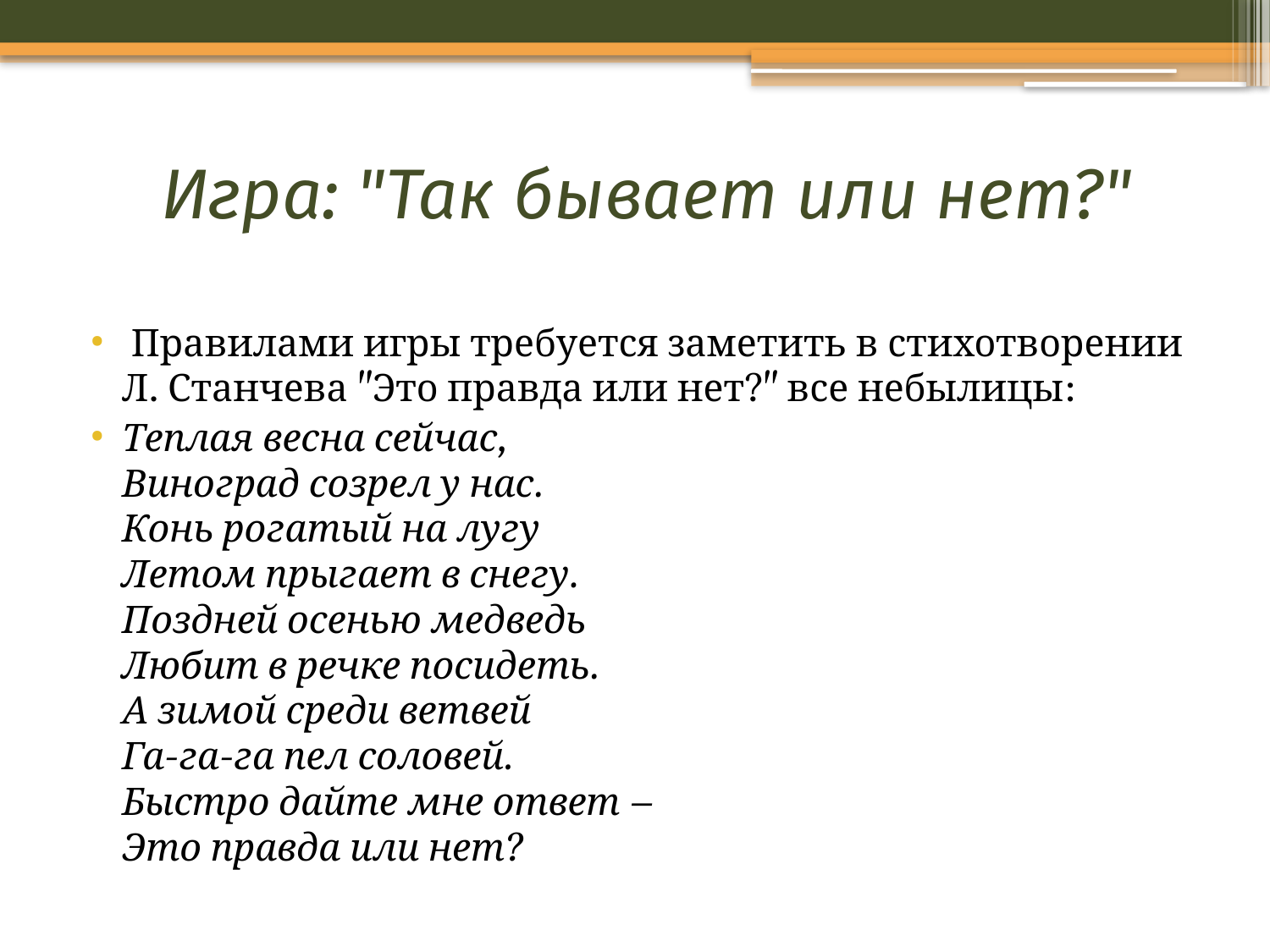

# Игра: "Так бывает или нет?"
 Правилами игры требуется заметить в стихотворении Л. Станчева "Это правда или нет?" все небылицы:
Теплая весна сейчас,
Виноград созрел у нас.
Конь рогатый на лугу
Летом прыгает в снегу.
Поздней осенью медведь
Любит в речке посидеть.
А зимой среди ветвей
Га-га-га пел соловей.
Быстро дайте мне ответ –
Это правда или нет?